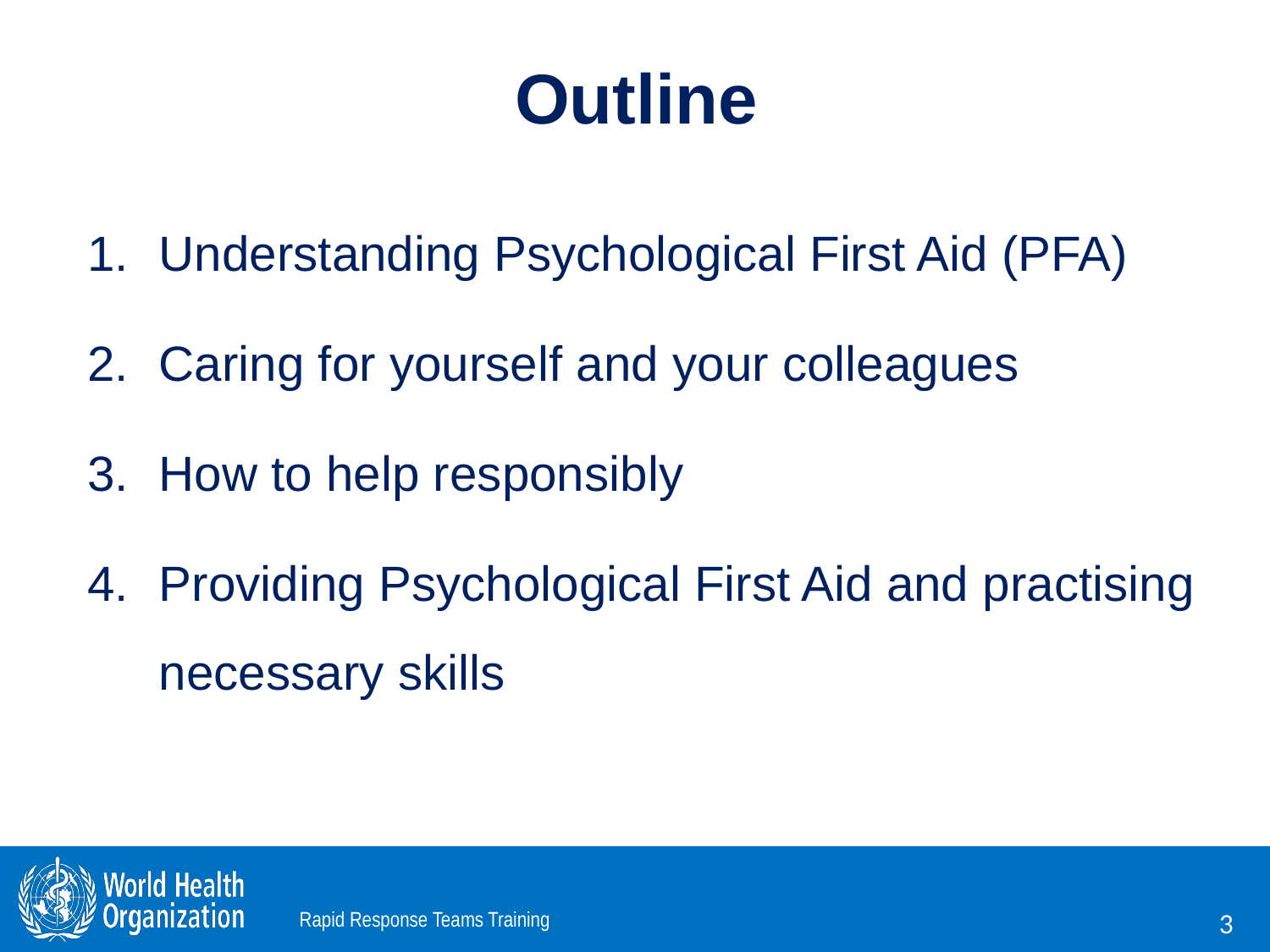

# Outline
Understanding Psychological First Aid (PFA)
Caring for yourself and your colleagues
How to help responsibly
Providing Psychological First Aid and practising necessary skills